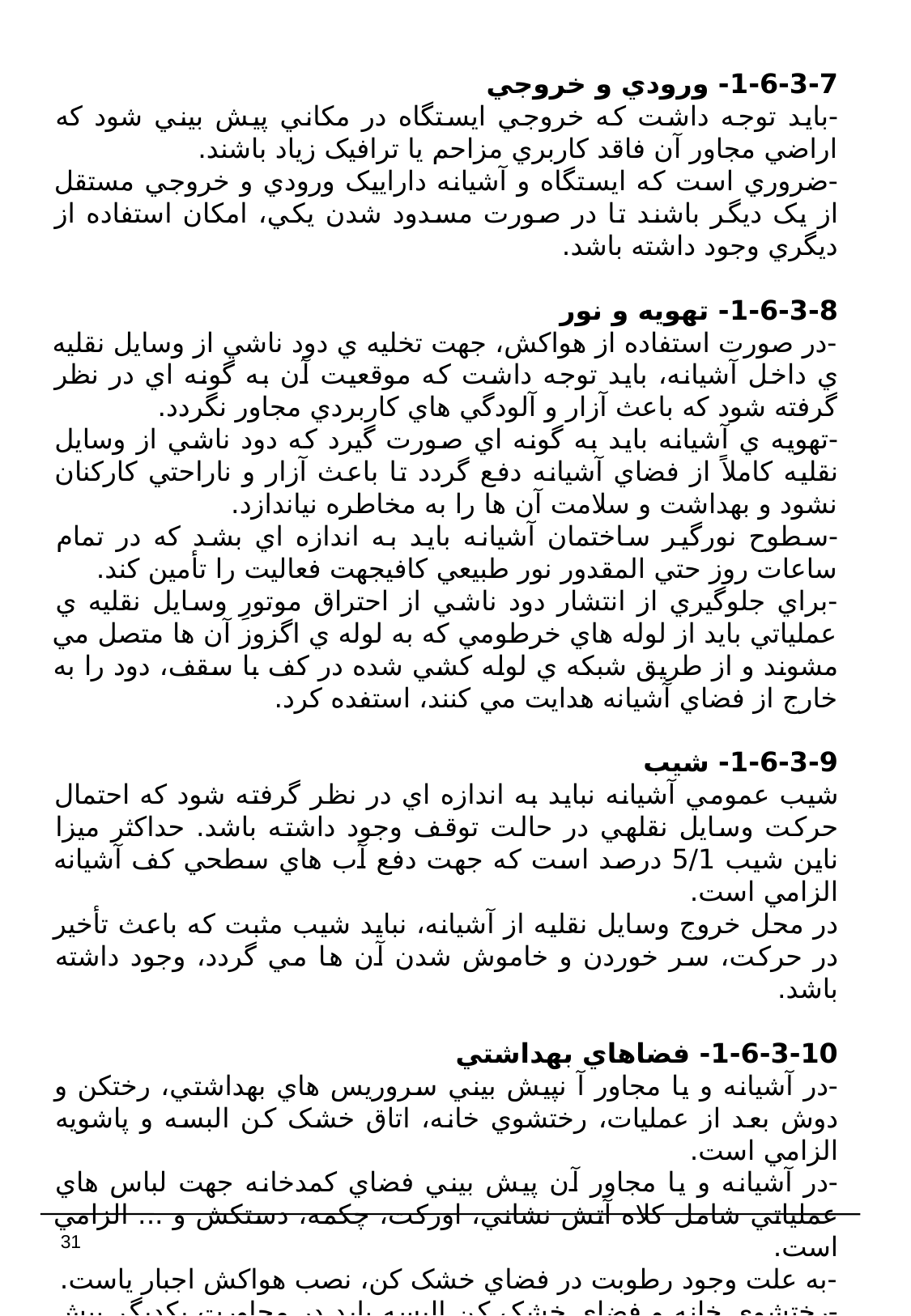

1-6-3-7- ورودي و خروجي
-بايد توجه داشت که خروجي ايستگاه در مکاني پيش بيني شود که اراضي مجاور آن فاقد کاربري مزاحم يا ترافيک زياد باشند.
-ضروري است که ايستگاه و آشيانه داراييک ورودي و خروجي مستقل از يک ديگر باشند تا در صورت مسدود شدن يکي، امکان استفاده از ديگري وجود داشته باشد.

1-6-3-8- تهويه و نور
-در صورت استفاده از هواکش، جهت تخليه ي دود ناشي از وسايل نقليه ي داخل آشيانه، بايد توجه داشت که موقعيت آن به گونه اي در نظر گرفته شود که باعث آزار و آلودگي هاي کاربردي مجاور نگردد.
-تهويه ي آشيانه بايد به گونه اي صورت گيرد که دود ناشي از وسايل نقليه کاملاً از فضاي آشيانه دفع گردد تا باعث آزار و ناراحتي کارکنان نشود و بهداشت و سلامت آن ها را به مخاطره نياندازد.
-سطوح نورگير ساختمان آشيانه بايد به اندازه اي بشد که در تمام ساعات روز حتي المقدور نور طبيعي کافيجهت فعاليت را تأمين کند.
-براي جلوگيري از انتشار دود ناشي از احتراق موتورِ وسايل نقليه ي عملياتي بايد از لوله هاي خرطومي که به لوله ي اگزوز آن ها متصل مي مشوند و از طريق شبکه ي لوله کشي شده در کف با سقف، دود را به خارج از فضاي آشيانه هدايت مي کنند، استفده کرد.

1-6-3-9- شيب
شيب عمومي آشيانه نبايد به اندازه اي در نظر گرفته شود که احتمال حرکت وسايل نقلهي در حالت توقف وجود داشته باشد. حداکثر ميزا ناين شيب 5/1 درصد است که جهت دفع آب هاي سطحي کف آشيانه الزامي است.
در محل خروج وسايل نقليه از آشيانه، نبايد شيب مثبت که باعث تأخير در حرکت، سر خوردن و خاموش شدن آن ها مي گردد، وجود داشته باشد.

1-6-3-10- فضاهاي بهداشتي
-در آشيانه و يا مجاور آ نپيش بيني سروريس هاي بهداشتي، رختکن و دوش بعد از عمليات، رختشوي خانه، اتاق خشک کن البسه و پاشويه الزامي است.
-در آشيانه و يا مجاور آن پيش بيني فضاي کمدخانه جهت لباس هاي عملياتي شامل کلاه آتش نشاني، اورکت، چکمه، دستکش و ... الزامي است.
-به علت وجود رطوبت در فضاي خشک کن، نصب هواکش اجبار ياست.
-رختشوي خانه و فضاي خشک کن البسه بايد در مجاورت يکديگر پيش بيني شوند.

31